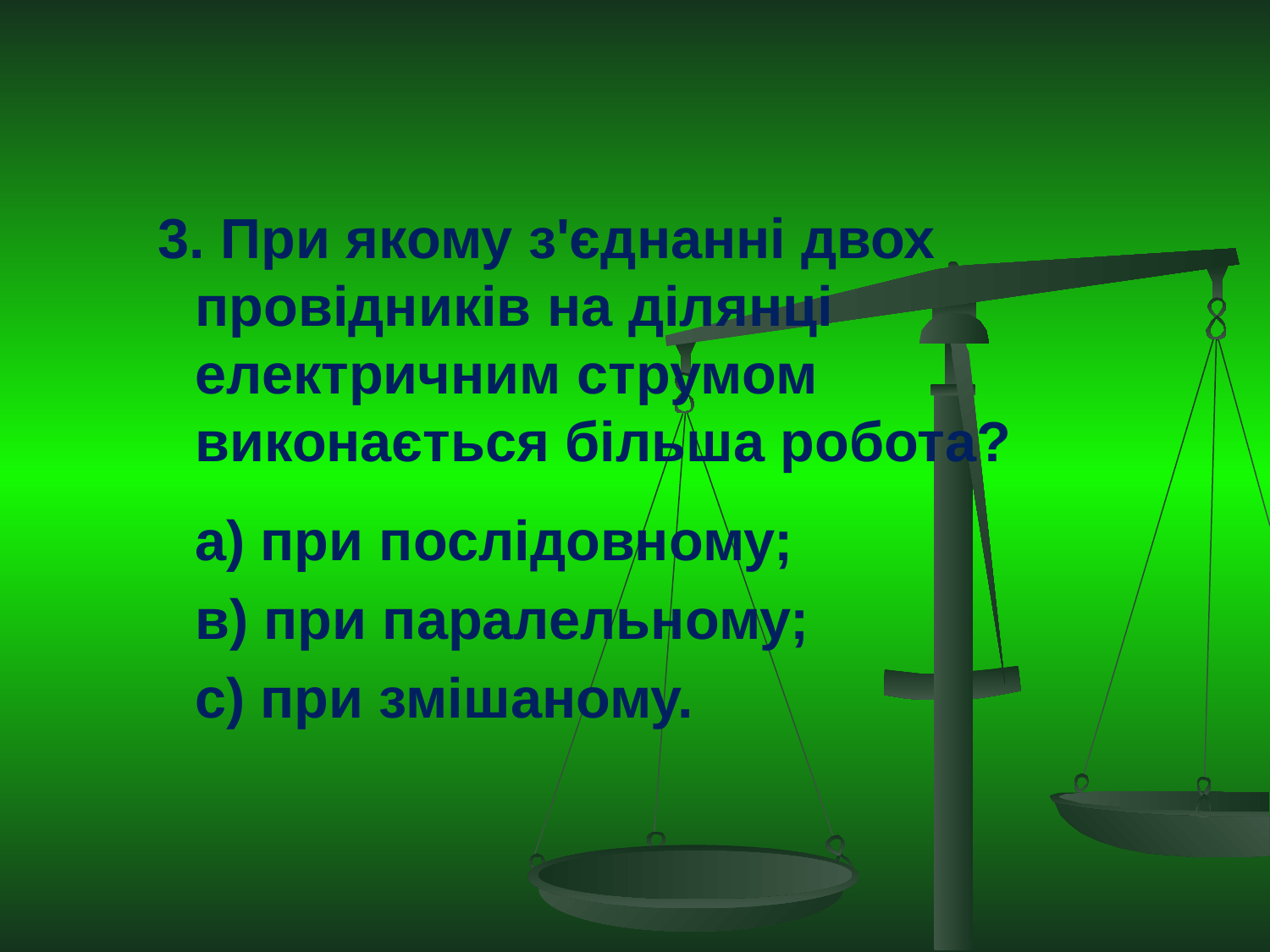

3. При якому з'єднанні двох провідників на ділянці електричним струмом виконається більша робота?

   а) при послідовному;
   в) при паралельному;
   с) при змішаному.